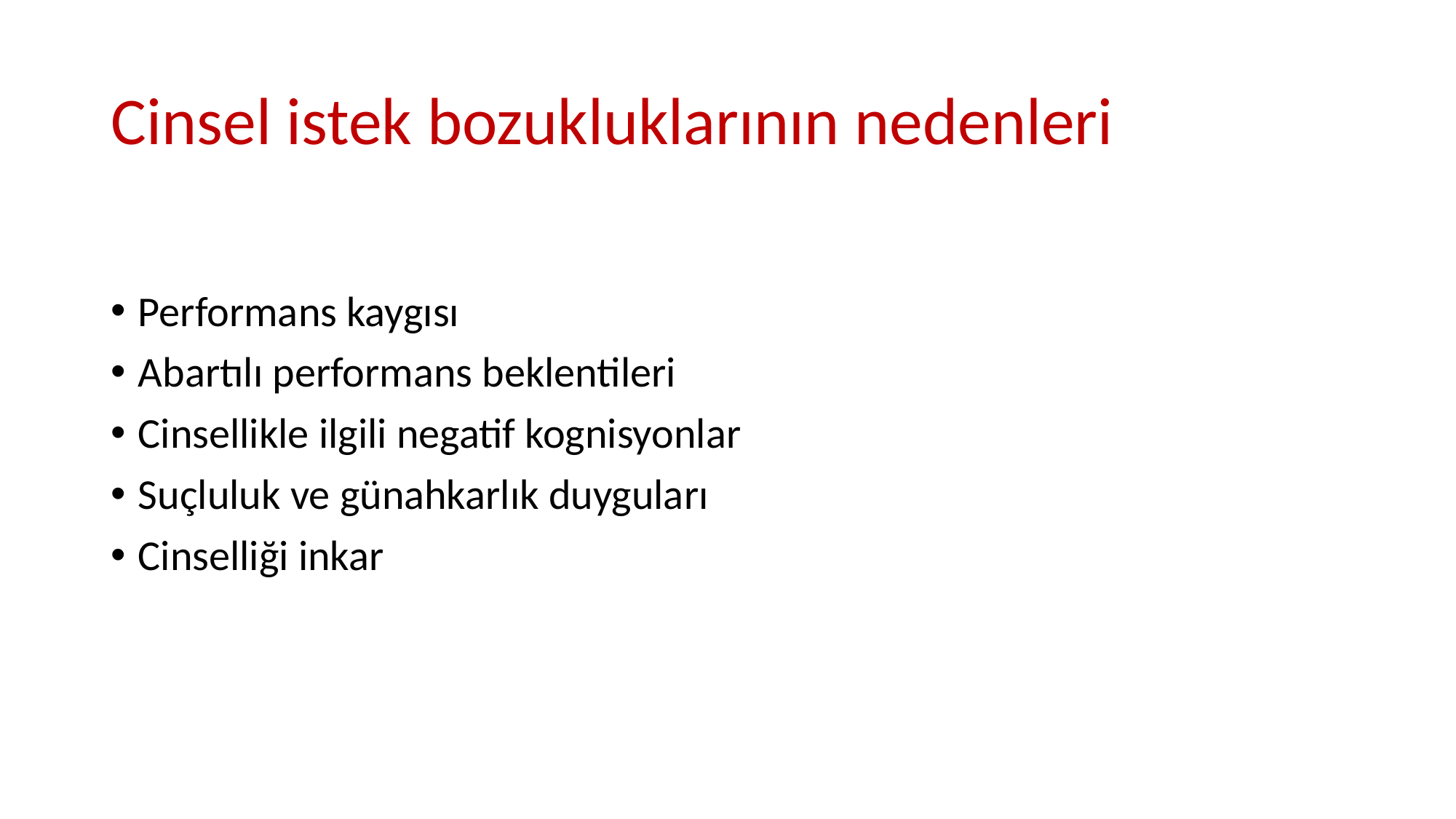

# Cinsel istek bozukluklarının nedenleri

Performans kaygısı
Abartılı performans beklentileri
Cinsellikle ilgili negatif kognisyonlar
Suçluluk ve günahkarlık duyguları
Cinselliği inkar